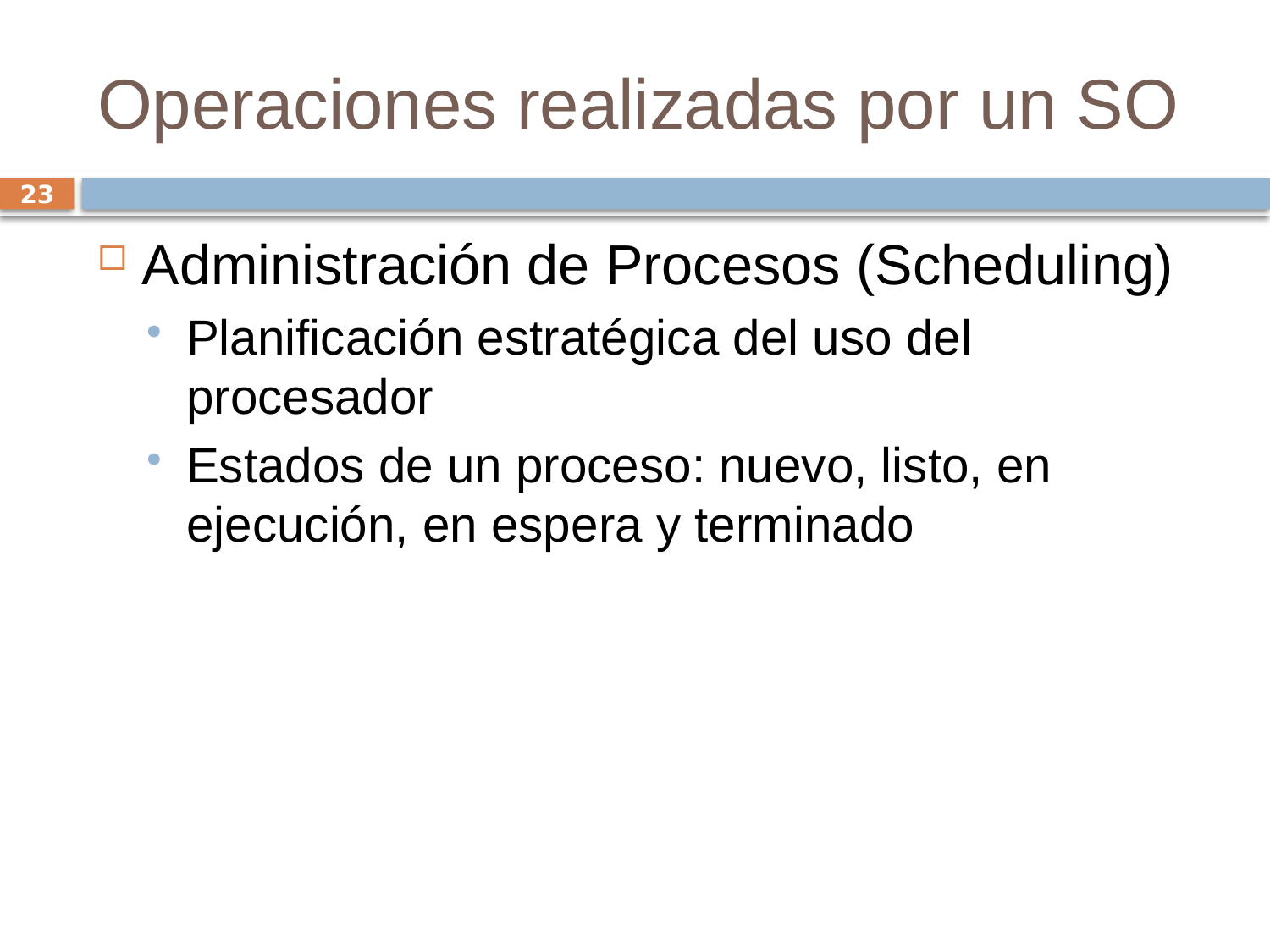

# Operaciones realizadas por un SO
23
Administración de Procesos (Scheduling)
Planificación estratégica del uso del procesador
Estados de un proceso: nuevo, listo, en ejecución, en espera y terminado